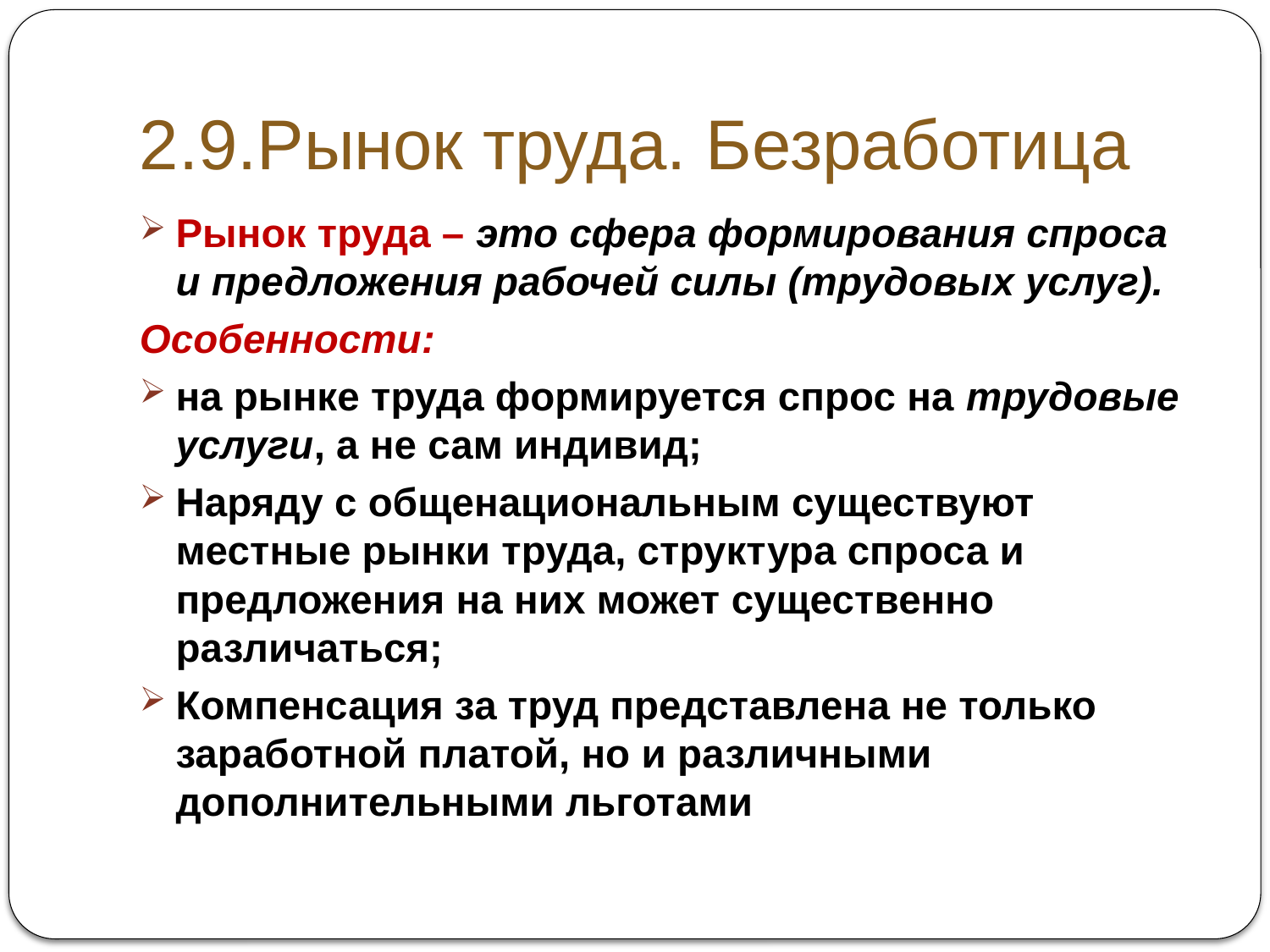

# 2.9.Рынок труда. Безработица
Рынок труда – это сфера формирования спроса и предложения рабочей силы (трудовых услуг).
Особенности:
на рынке труда формируется спрос на трудовые услуги, а не сам индивид;
Наряду с общенациональным существуют местные рынки труда, структура спроса и предложения на них может существенно различаться;
Компенсация за труд представлена не только заработной платой, но и различными дополнительными льготами